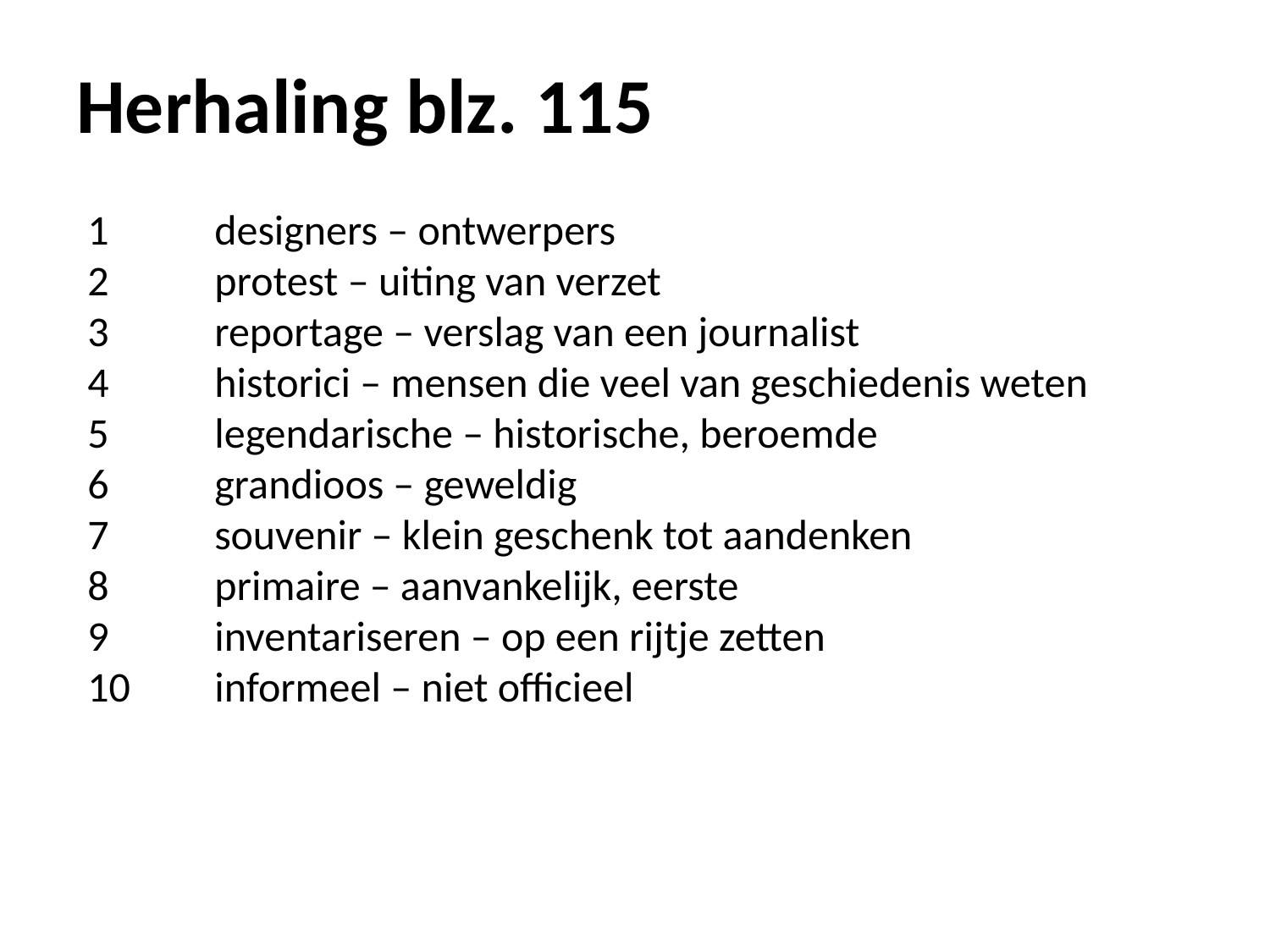

# Herhaling blz. 115
1	designers – ontwerpers
2	protest – uiting van verzet
3	reportage – verslag van een journalist
4	historici – mensen die veel van geschiedenis weten
5	legendarische – historische, beroemde
6	grandioos – geweldig
7	souvenir – klein geschenk tot aandenken
8	primaire – aanvankelijk, eerste
9	inventariseren – op een rijtje zetten
10	informeel – niet officieel